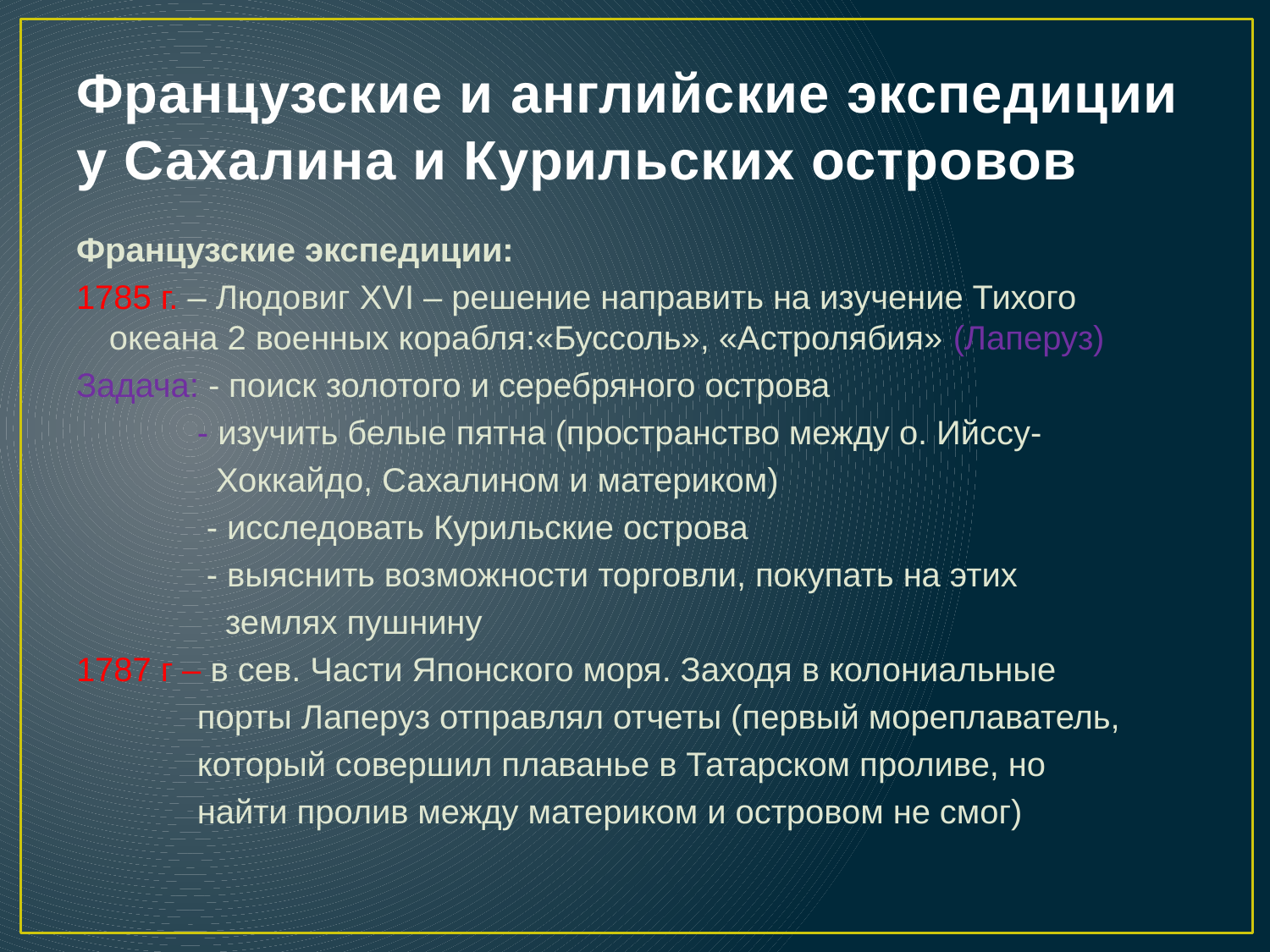

# Французские и английские экспедиции у Сахалина и Курильских островов
Французские экспедиции:
1785 г. – Людовиг XVI – решение направить на изучение Тихого океана 2 военных корабля:«Буссоль», «Астролябия» (Лаперуз)
Задача: - поиск золотого и серебряного острова
             - изучить белые пятна (пространство между о. Ийссу-
               Хоккайдо, Сахалином и материком)
              - исследовать Курильские острова
              - выяснить возможности торговли, покупать на этих
                землях пушнину
1787 г – в сев. Части Японского моря. Заходя в колониальные
             порты Лаперуз отправлял отчеты (первый мореплаватель,
             который совершил плаванье в Татарском проливе, но
             найти пролив между материком и островом не смог)